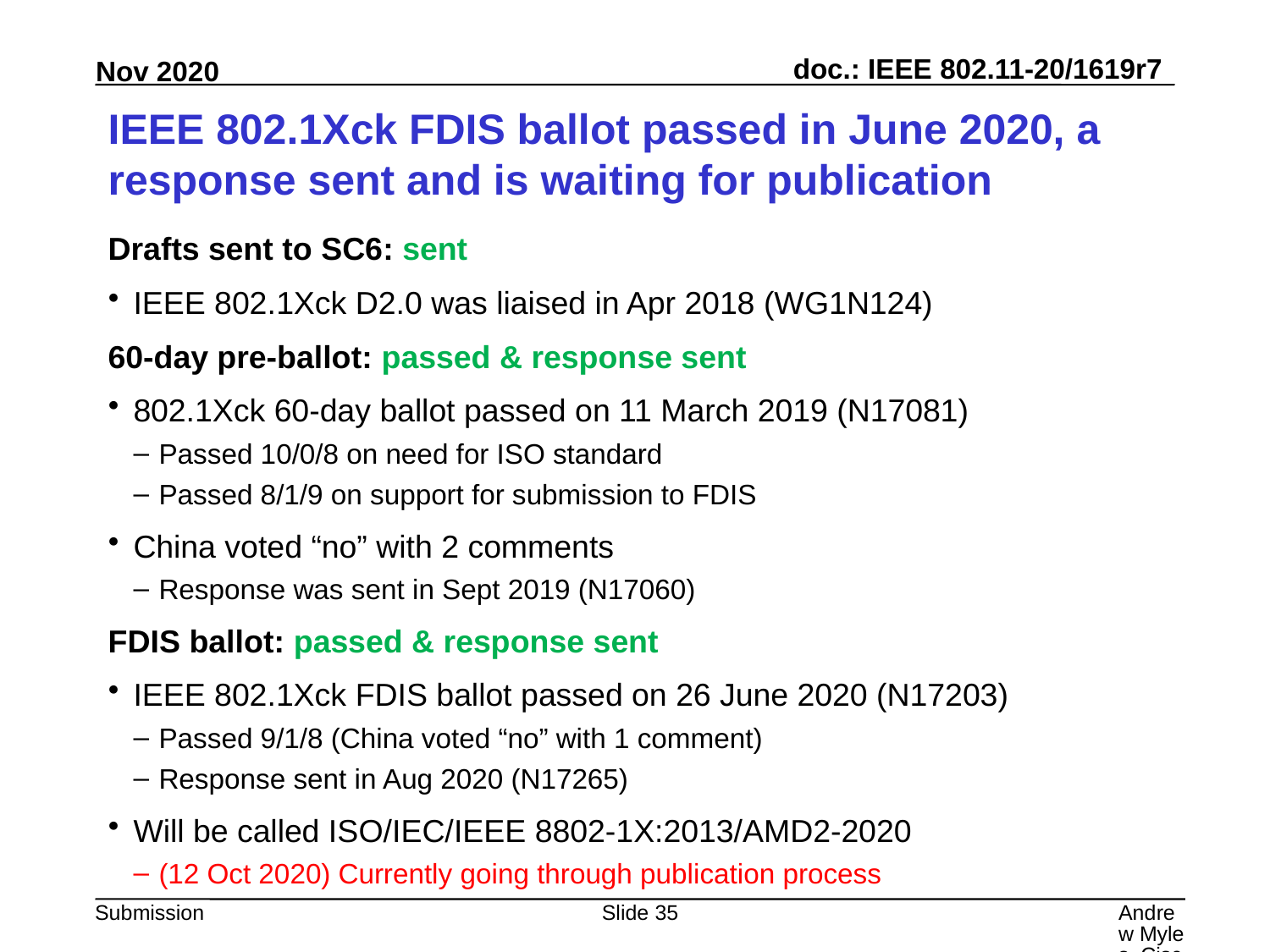

# IEEE 802.1Xck FDIS ballot passed in June 2020, a response sent and is waiting for publication
Drafts sent to SC6: sent
IEEE 802.1Xck D2.0 was liaised in Apr 2018 (WG1N124)
60-day pre-ballot: passed & response sent
802.1Xck 60-day ballot passed on 11 March 2019 (N17081)
Passed 10/0/8 on need for ISO standard
Passed 8/1/9 on support for submission to FDIS
China voted “no” with 2 comments
Response was sent in Sept 2019 (N17060)
FDIS ballot: passed & response sent
IEEE 802.1Xck FDIS ballot passed on 26 June 2020 (N17203)
Passed 9/1/8 (China voted “no” with 1 comment)
Response sent in Aug 2020 (N17265)
Will be called ISO/IEC/IEEE 8802-1X:2013/AMD2-2020
(12 Oct 2020) Currently going through publication process

Slide 35
Andrew Myles, Cisco